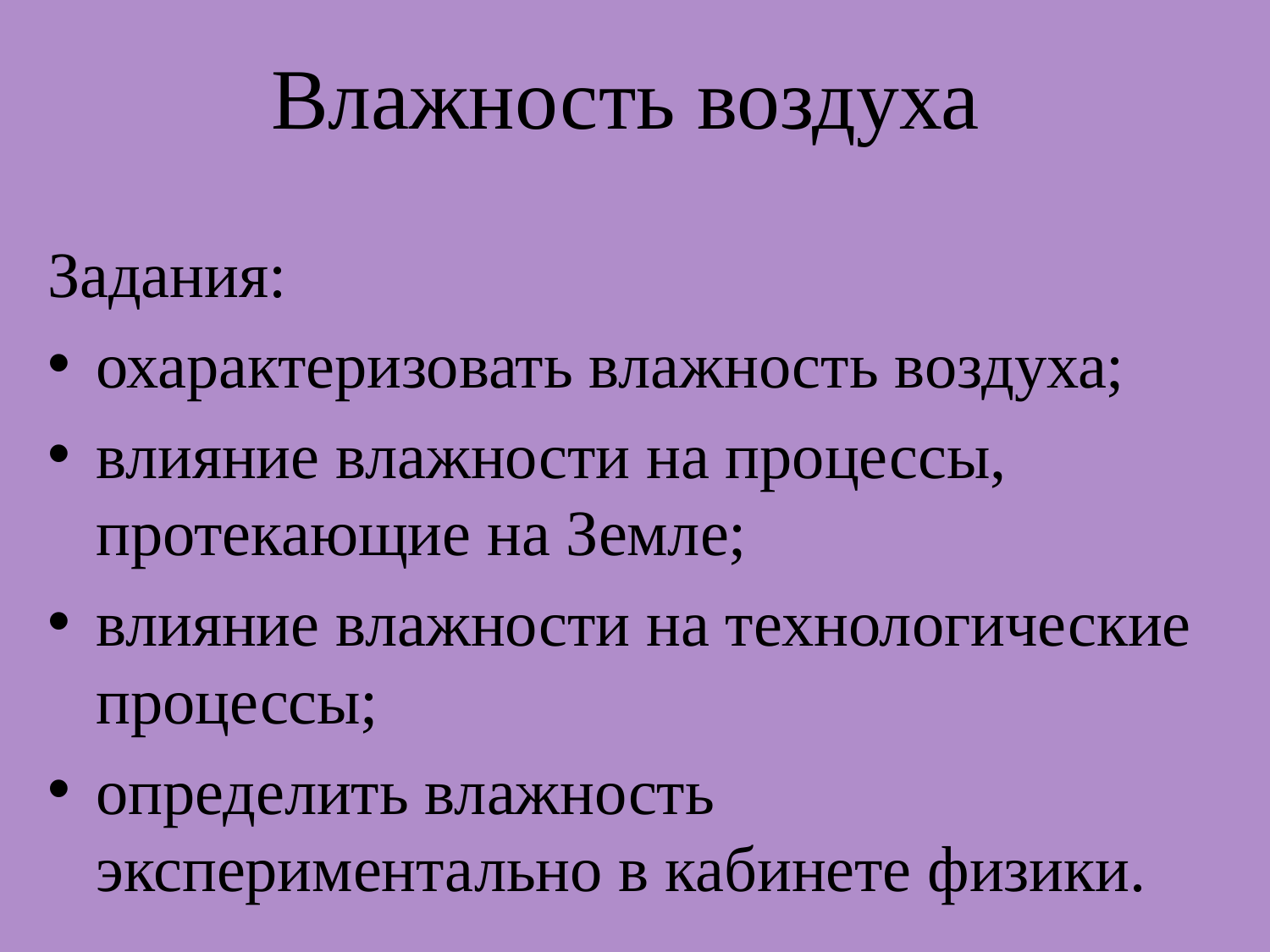

Влажность воздуха

Задания:
охарактеризовать влажность воздуха;
влияние влажности на процессы, протекающие на Земле;
влияние влажности на технологические процессы;
определить влажность экспериментально в кабинете физики.